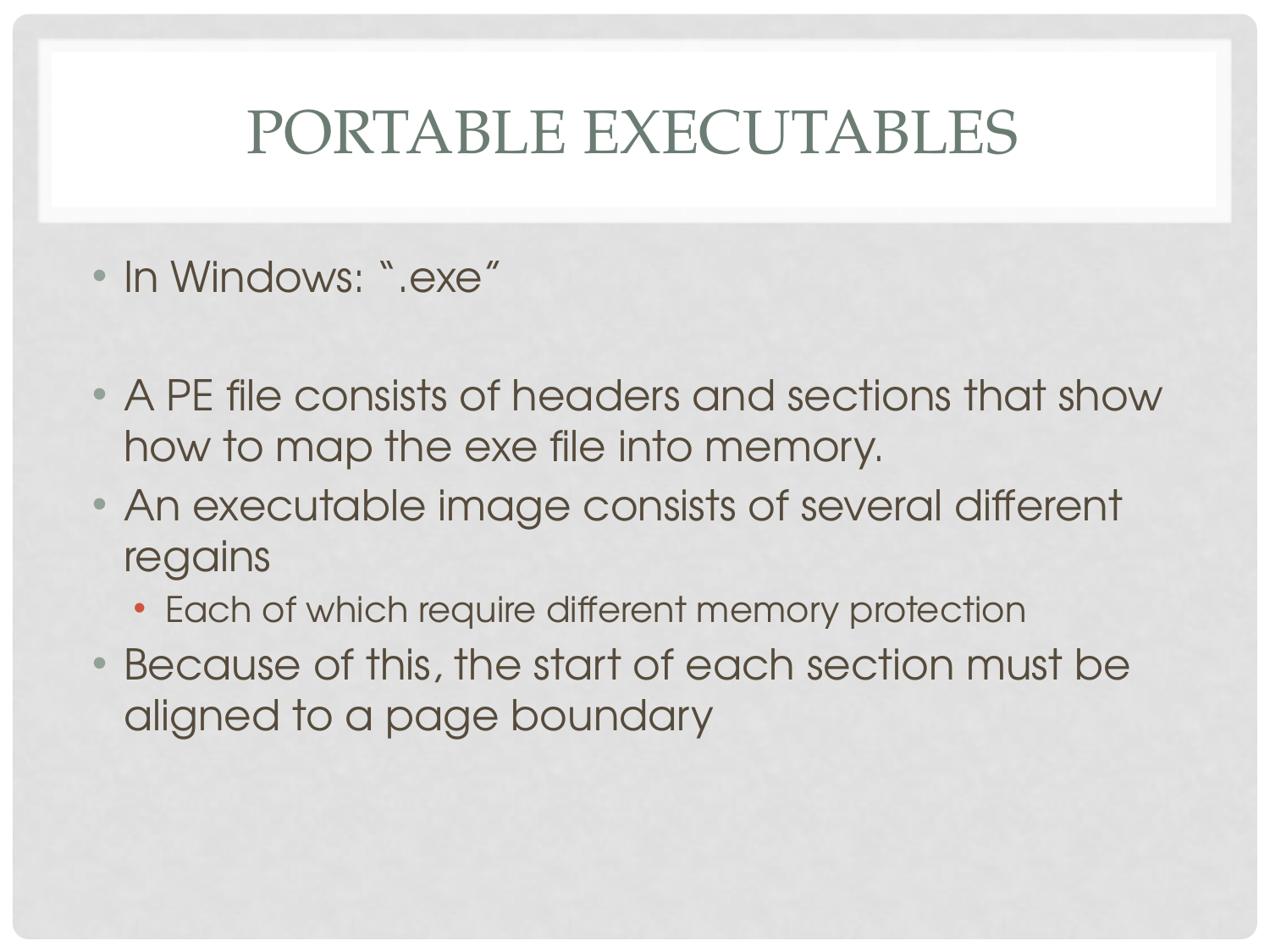

# Portable executables
In Windows: “.exe”

A PE file consists of headers and sections that show how to map the exe file into memory.
An executable image consists of several different regains
Each of which require different memory protection
Because of this, the start of each section must be aligned to a page boundary